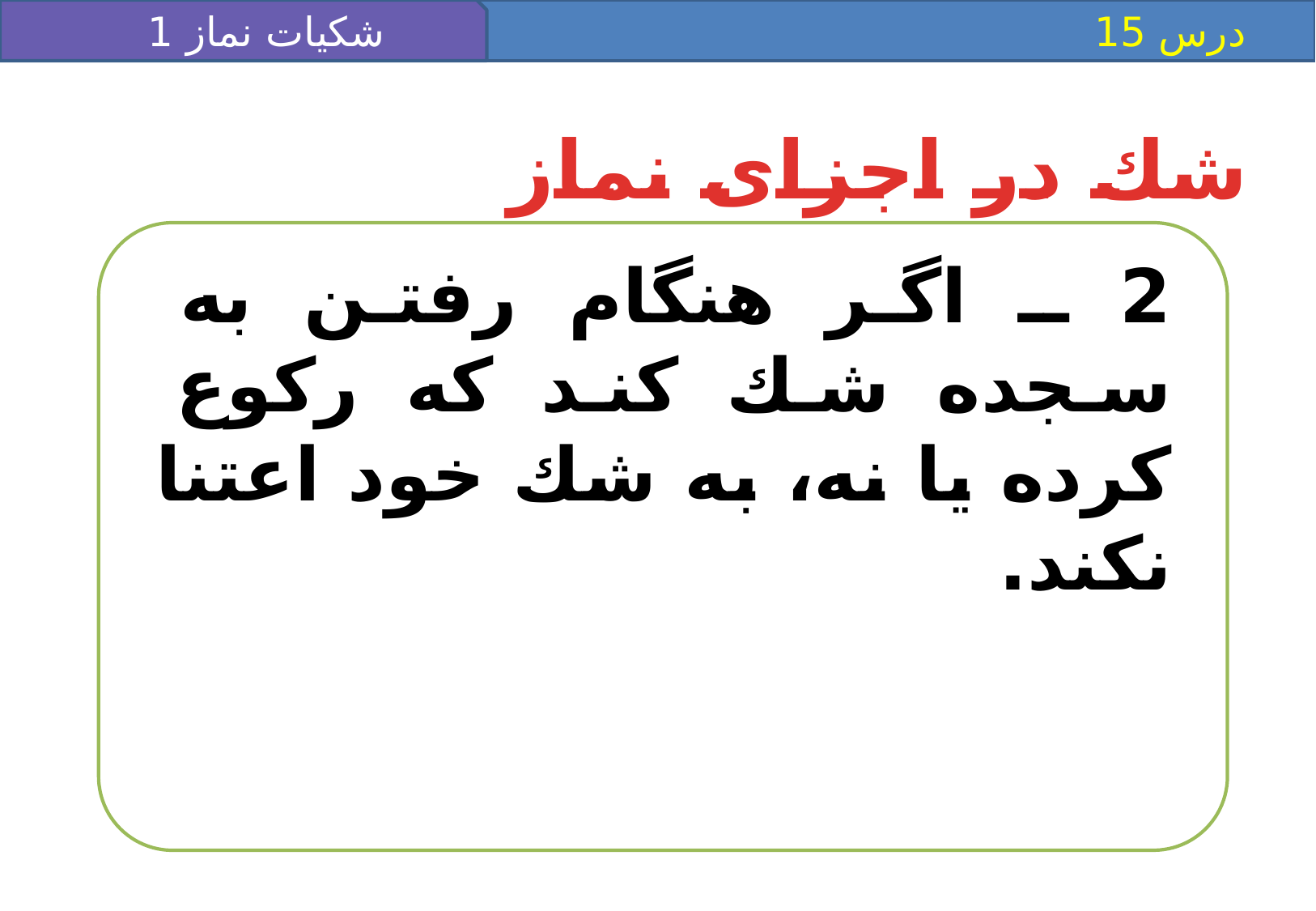

شکیات نماز 1
 درس 15
شك در اجزاى نماز

2 ـ اگر هنگام رفتن به سجده شك كند كه ركوع كرده يا نه، به شك خود اعتنا نكند.